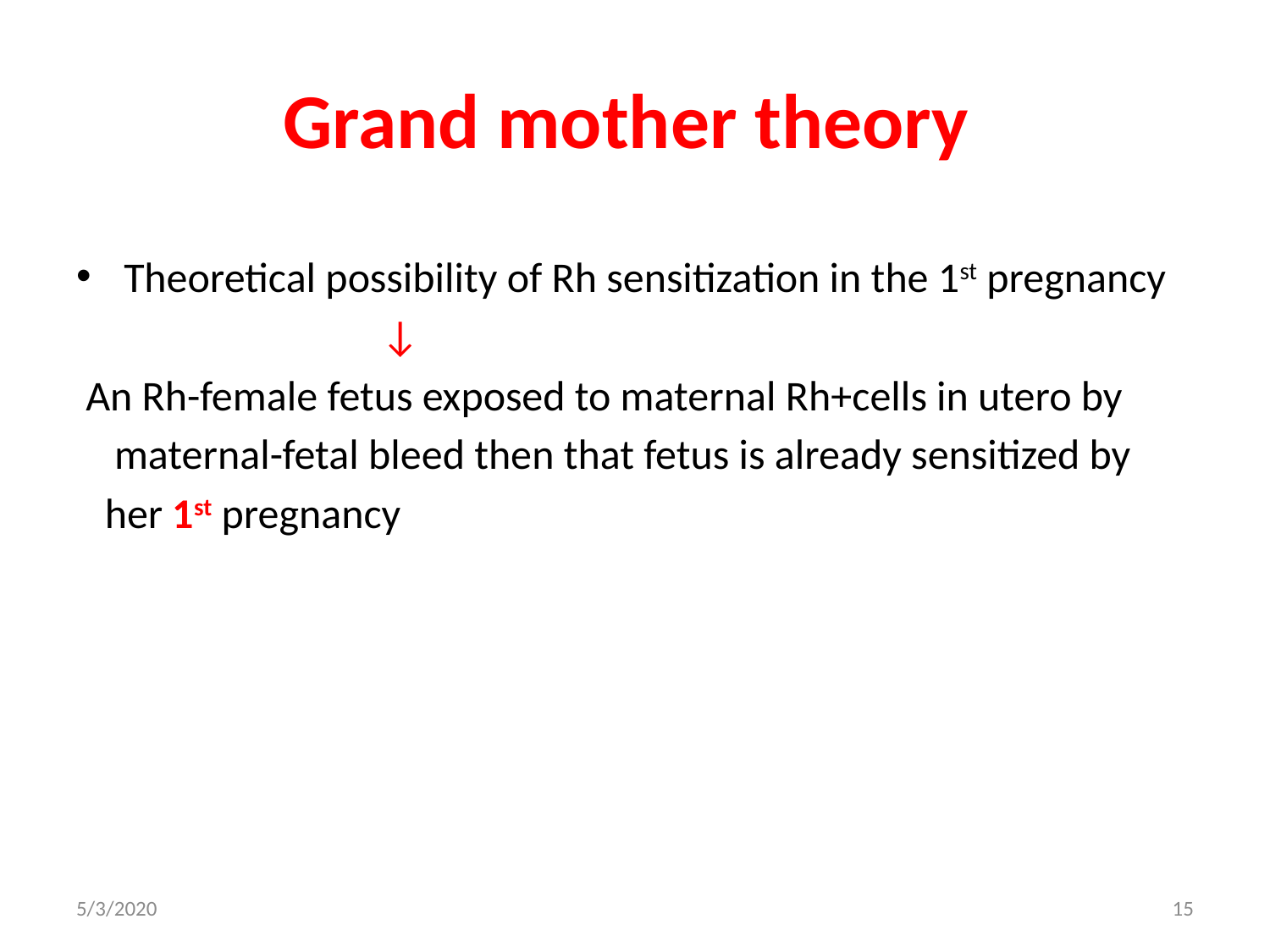

# Grand mother theory
Theoretical possibility of Rh sensitization in the 1st pregnancy
                                ↓
 An Rh-female fetus exposed to maternal Rh+cells in utero by
    maternal-fetal bleed then that fetus is already sensitized by
   her 1st pregnancy

5/3/2020
15